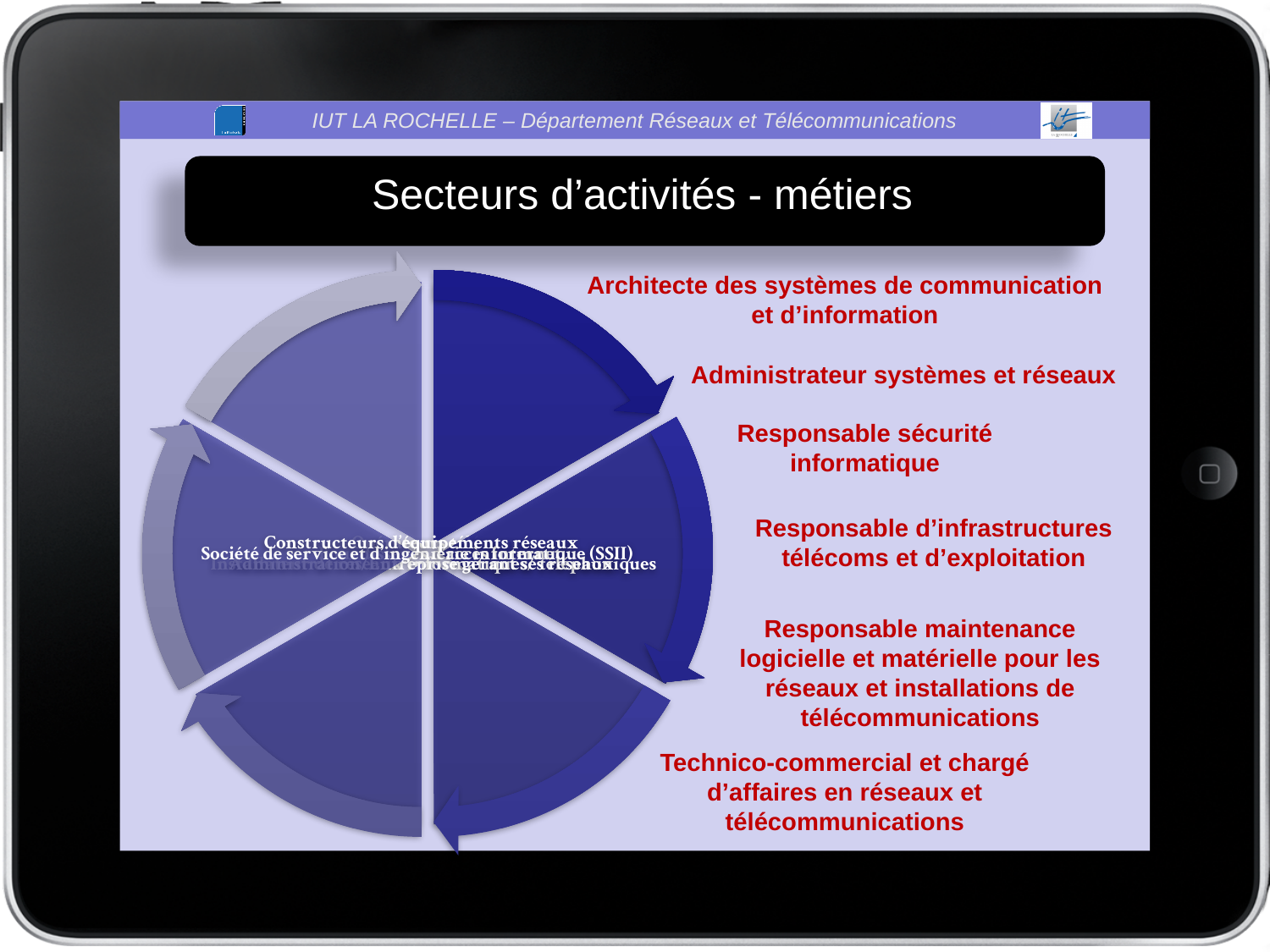

# Secteurs d’activités - métiers
Opérateurs télécom
Fournisseurs d’accès internet
Installateur de réseaux informatiques/ téléphoniques
Administration/Entreprise gérant ses réseaux
 Société de service et d’ingénierie informatique (SSII)
Constructeurs d’équipements réseaux
Architecte des systèmes de communication et d’information
Administrateur systèmes et réseaux
Responsable sécurité informatique

Responsable d’infrastructures télécoms et d’exploitation
Responsable maintenance logicielle et matérielle pour les réseaux et installations de télécommunications
Technico-commercial et chargé d’affaires en réseaux et télécommunications